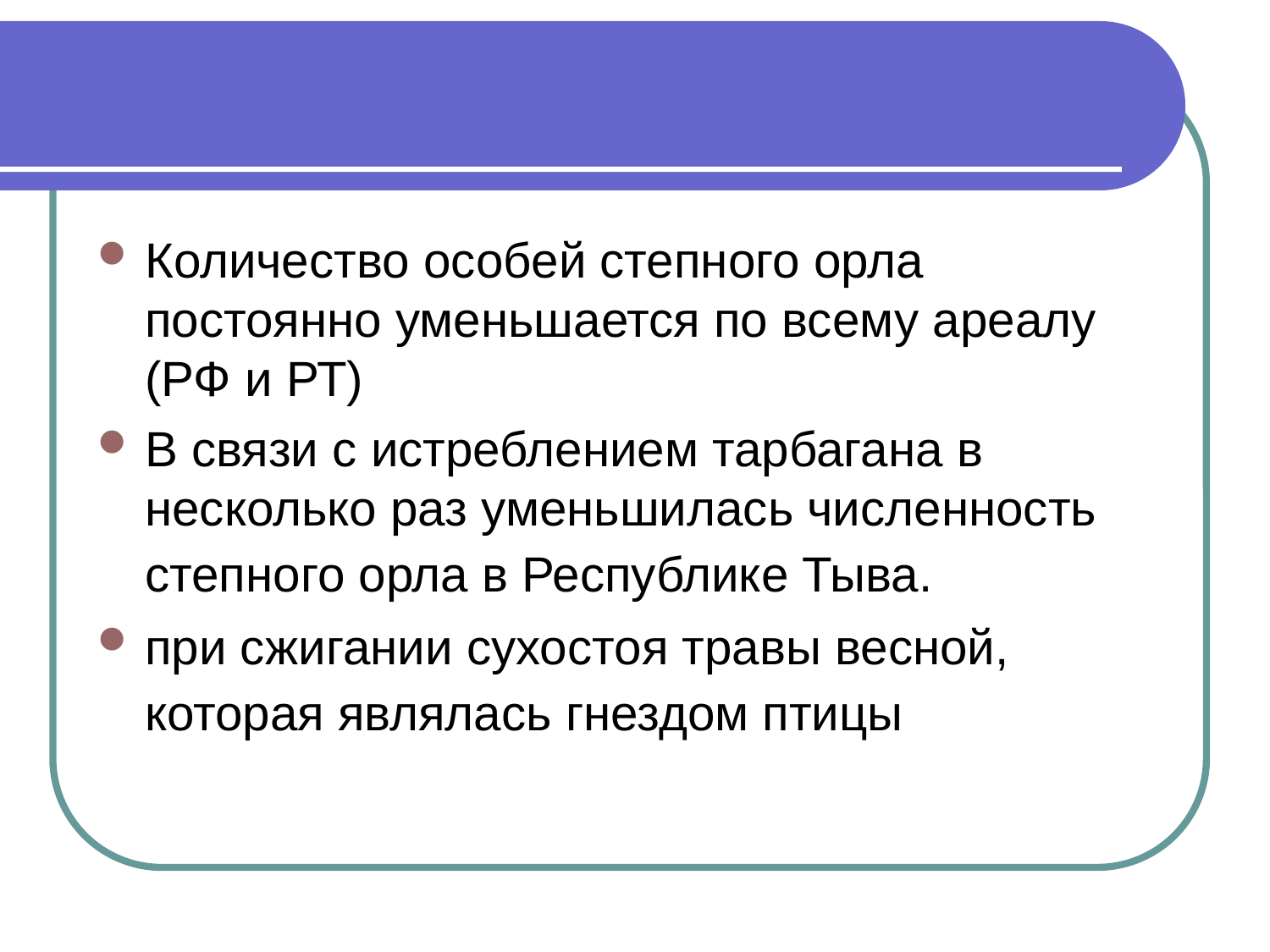

#
Количество особей степного орла постоянно уменьшается по всему ареалу (РФ и РТ)
В связи с истреблением тарбагана в несколько раз уменьшилась численность степного орла в Республике Тыва.
при сжигании сухостоя травы весной,  которая являлась гнездом птицы